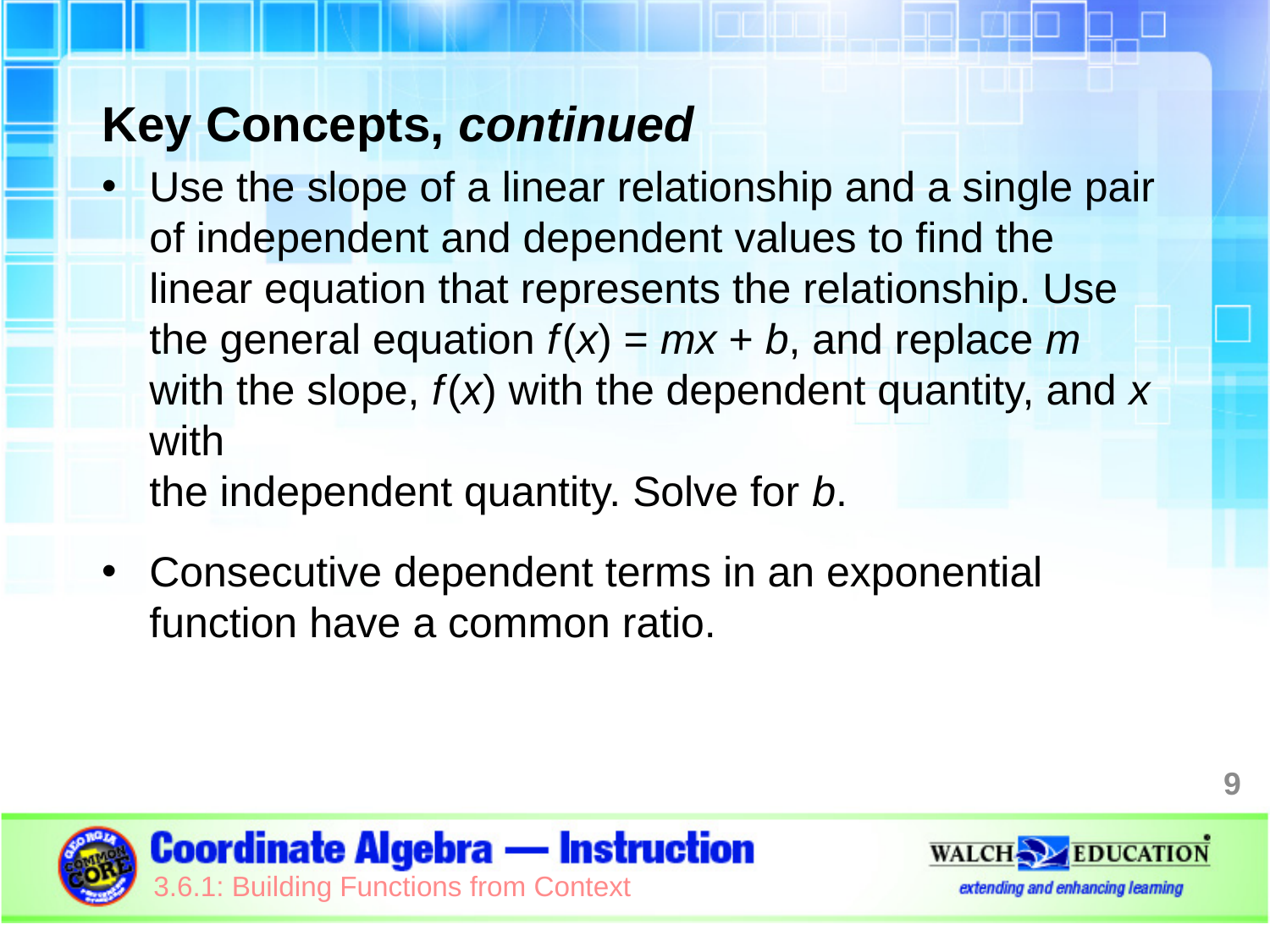

Key Concepts, continued
Use the slope of a linear relationship and a single pair of independent and dependent values to find the linear equation that represents the relationship. Use the general equation f (x) = mx + b, and replace m with the slope, f (x) with the dependent quantity, and x with
the independent quantity. Solve for b.
Consecutive dependent terms in an exponential function have a common ratio.
9
3.6.1: Building Functions from Context